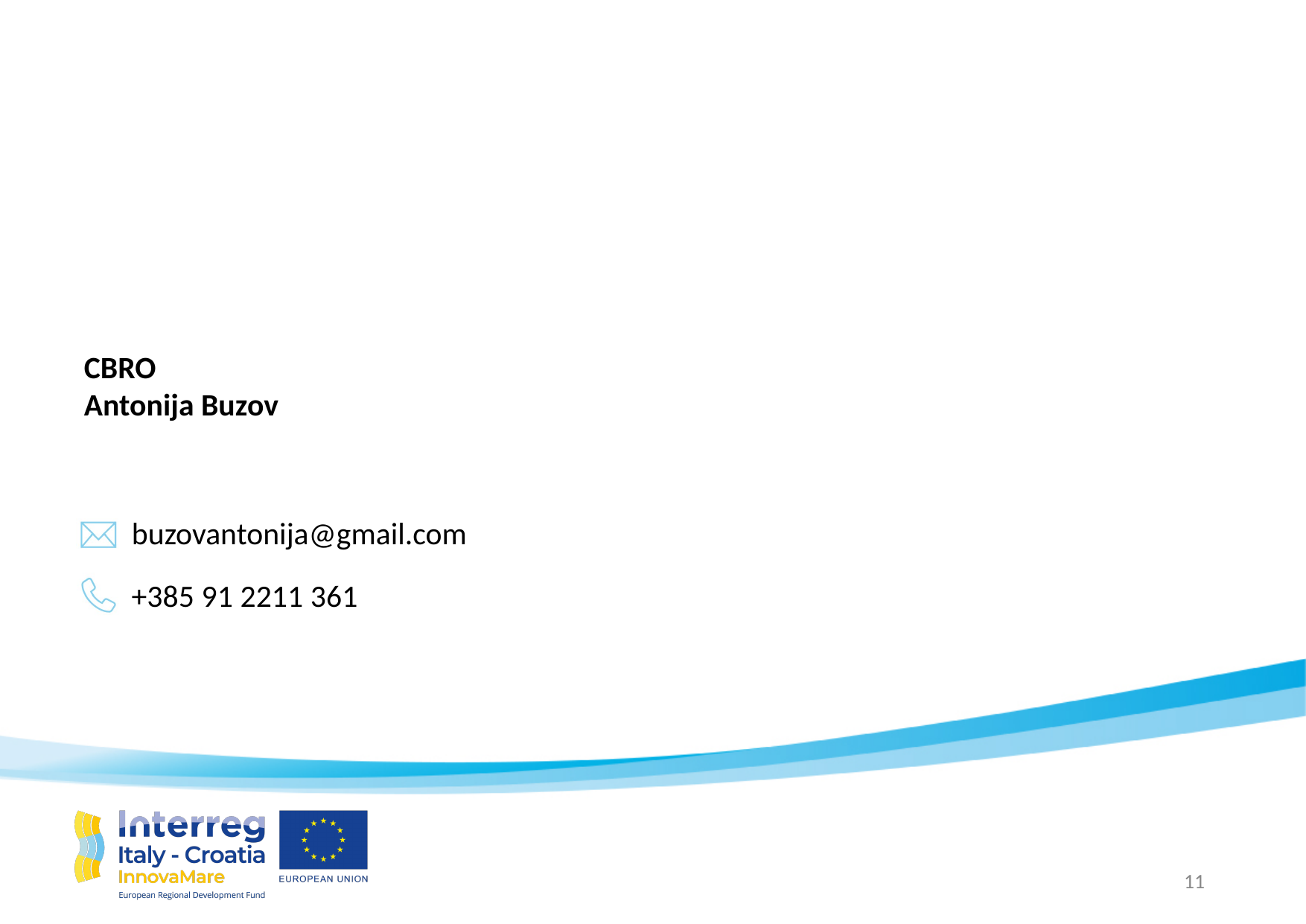

CBRO
Antonija Buzov

buzovantonija@gmail.com
+385 91 2211 361

11